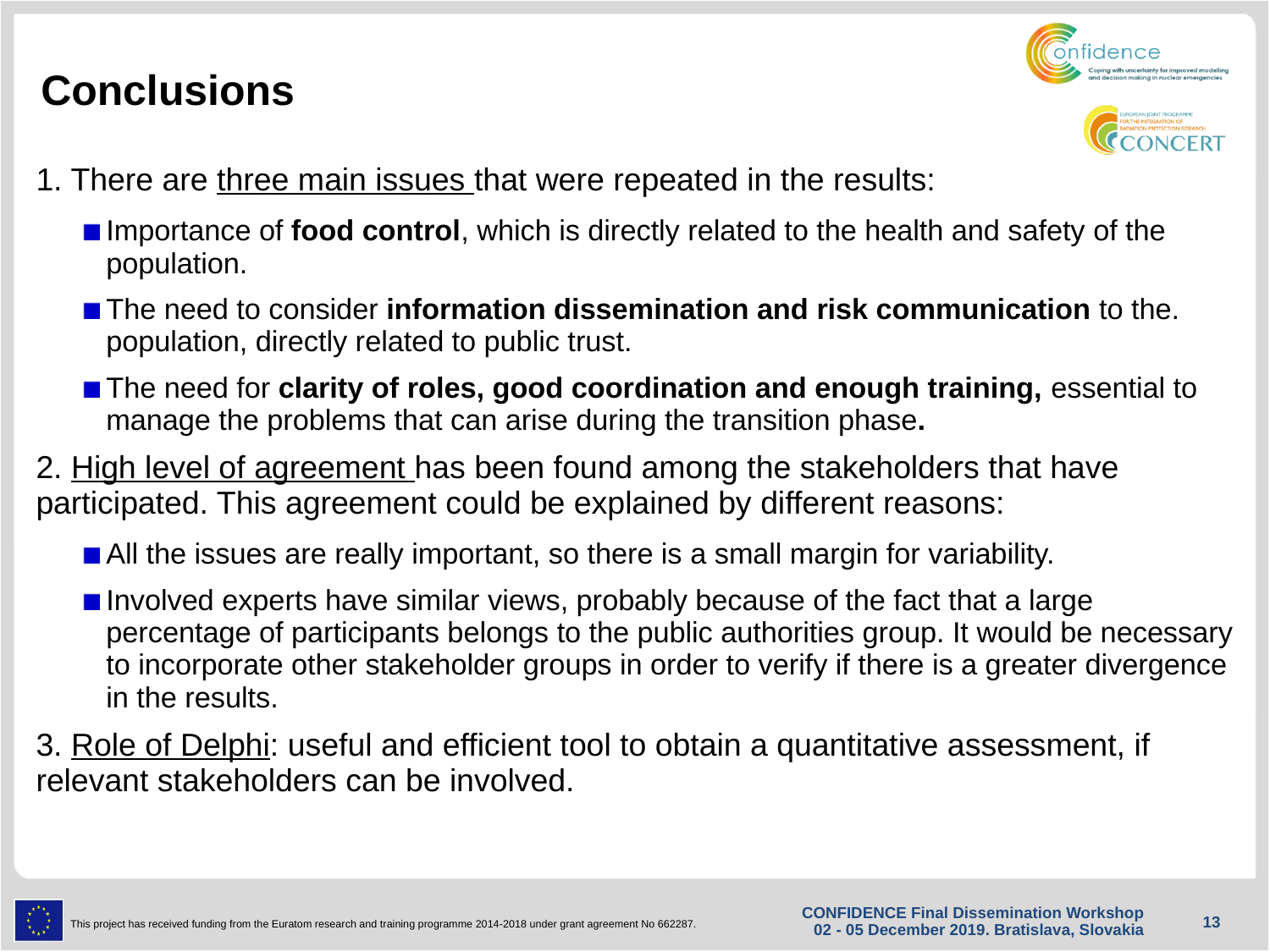

# Conclusions
1. There are three main issues that were repeated in the results:
Importance of food control, which is directly related to the health and safety of the population.
The need to consider information dissemination and risk communication to the. population, directly related to public trust.
The need for clarity of roles, good coordination and enough training, essential to manage the problems that can arise during the transition phase.
2. High level of agreement has been found among the stakeholders that have participated. This agreement could be explained by different reasons:
All the issues are really important, so there is a small margin for variability.
Involved experts have similar views, probably because of the fact that a large percentage of participants belongs to the public authorities group. It would be necessary to incorporate other stakeholder groups in order to verify if there is a greater divergence in the results.
3. Role of Delphi: useful and efficient tool to obtain a quantitative assessment, if relevant stakeholders can be involved.
CONFIDENCE Final Dissemination Workshop  02 - 05 December 2019. Bratislava, Slovakia
13